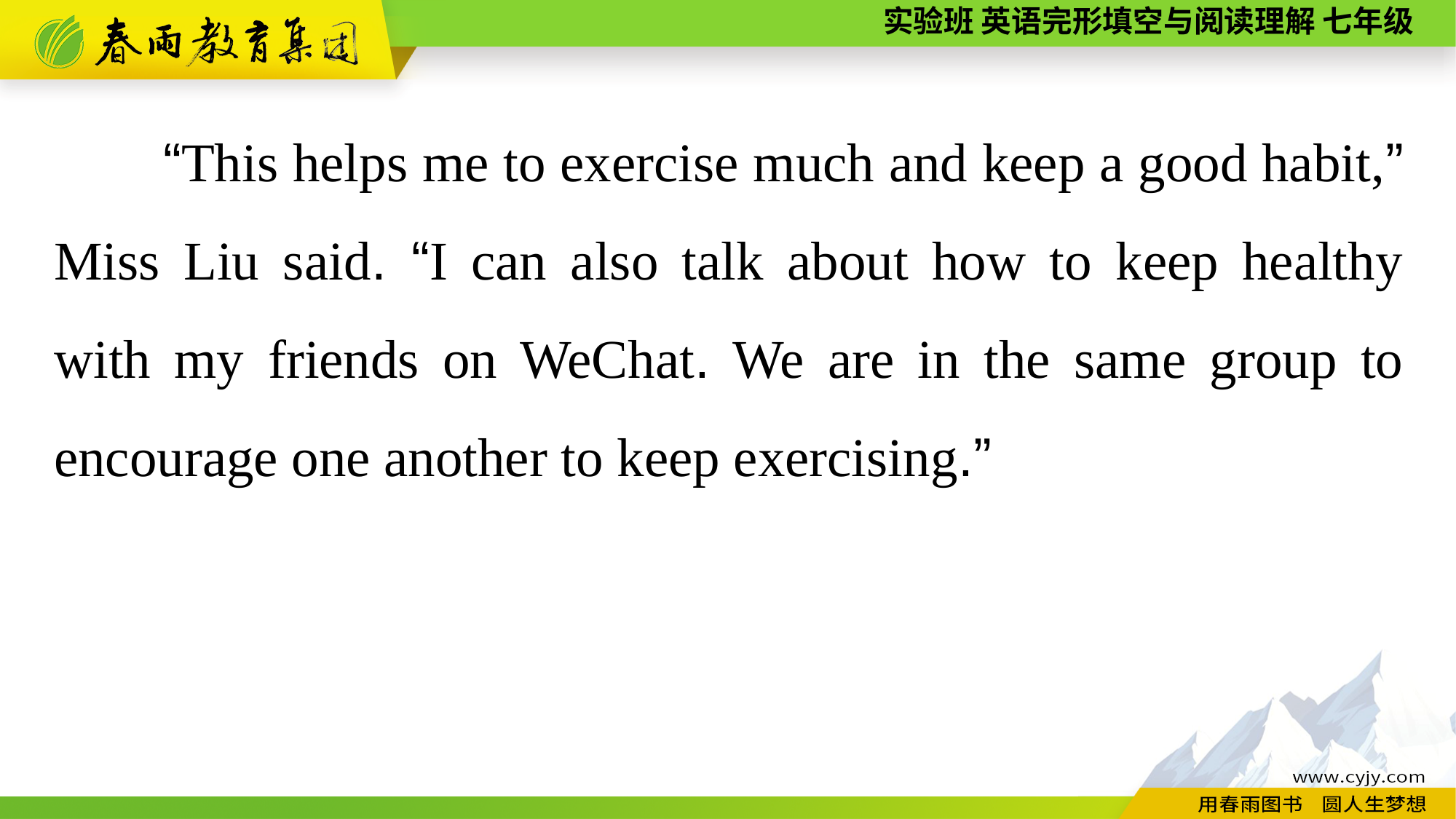

“This helps me to exercise much and keep a good habit,” Miss Liu said. “I can also talk about how to keep healthy with my friends on WeChat. We are in the same group to encourage one another to keep exercising.”